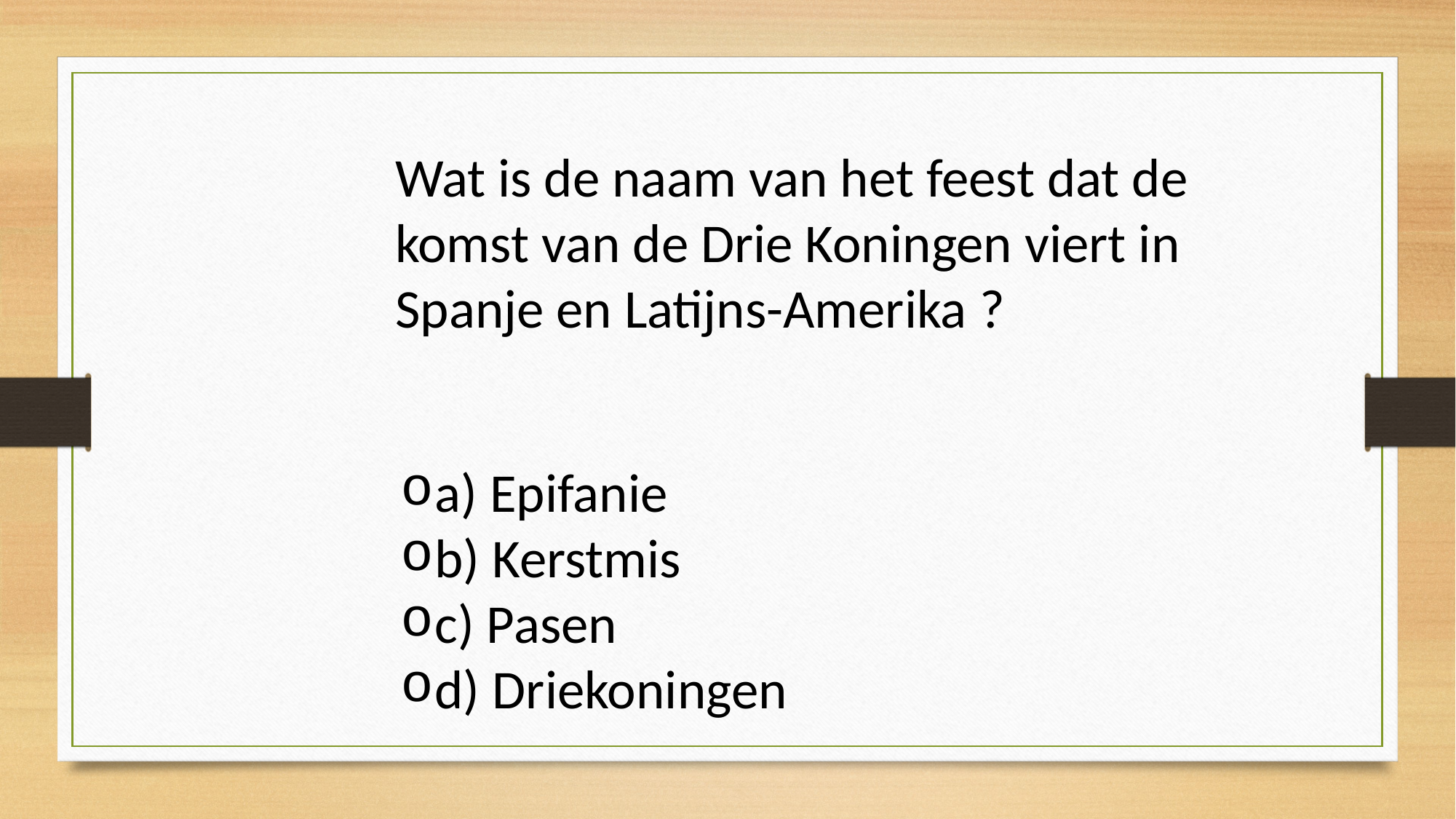

Wat is de naam van het feest dat de komst van de Drie Koningen viert in Spanje en Latijns-Amerika ?

a) Epifanie
b) Kerstmis
c) Pasen
d) Driekoningen